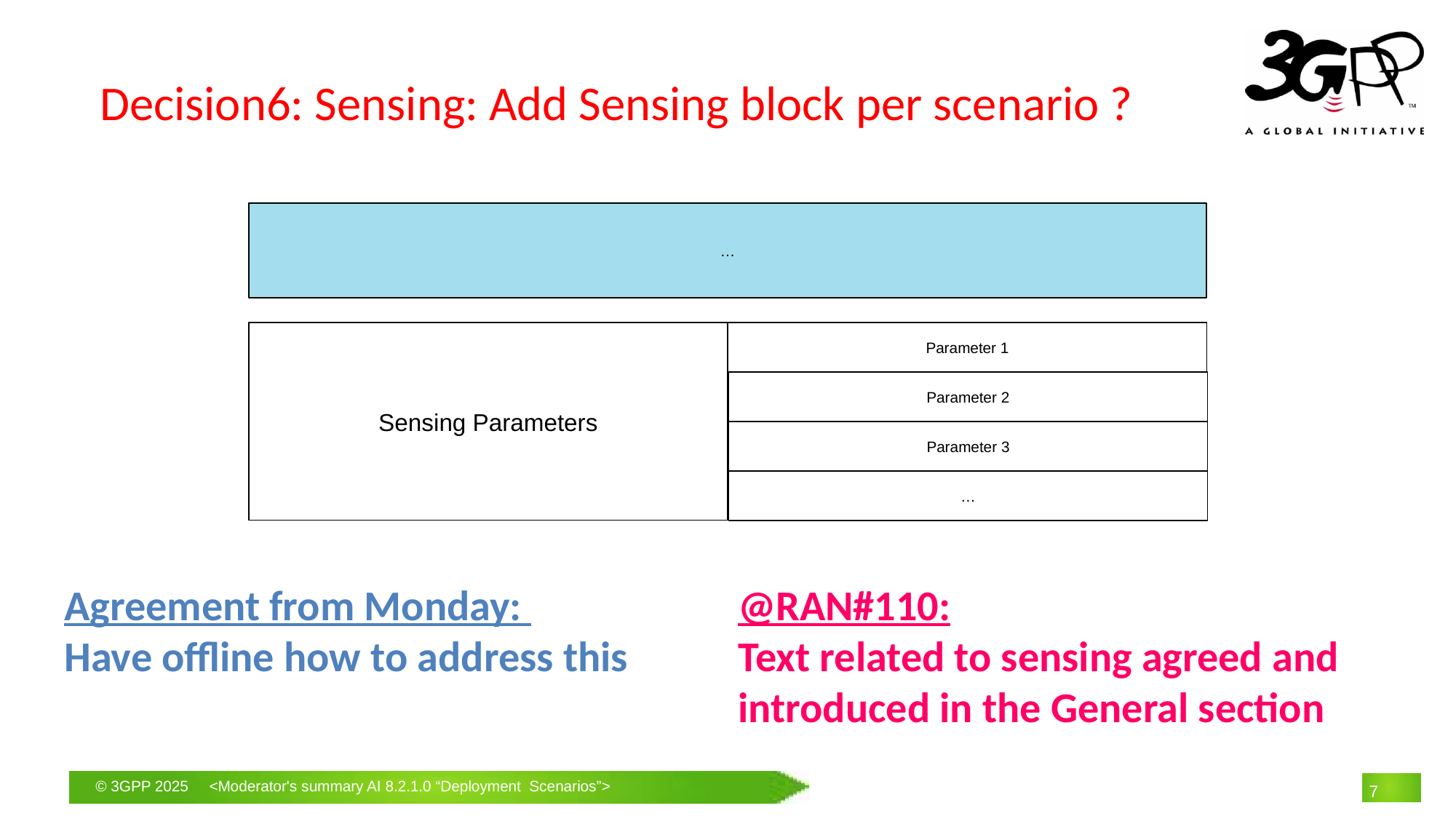

# Decision6: Sensing: Add Sensing block per scenario ?
…
Sensing Parameters
Parameter 1
Parameter 2
Parameter 3
…
Agreement from Monday:
Have offline how to address this
@RAN#110:
Text related to sensing agreed and introduced in the General section
7